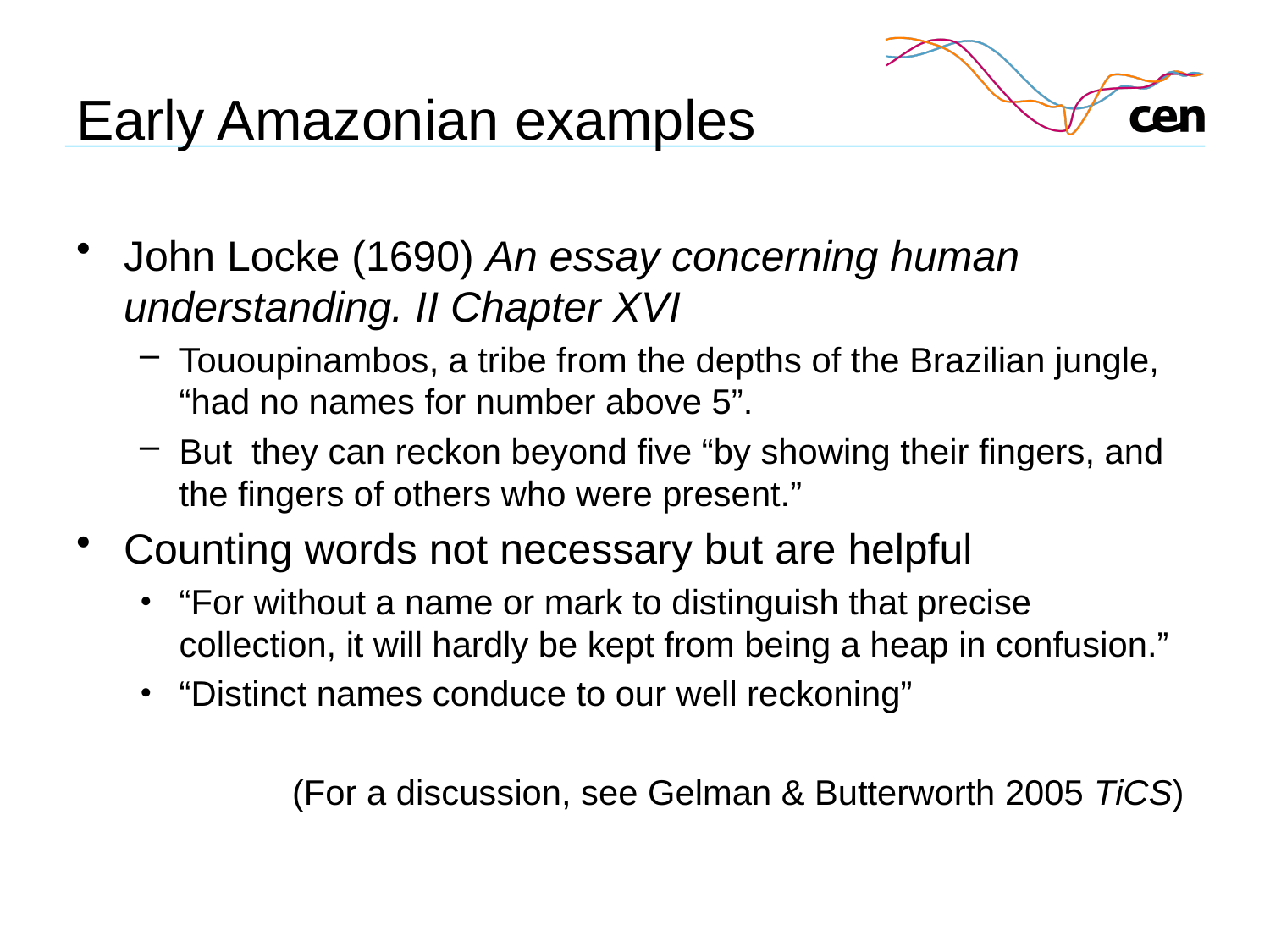

# Early Amazonian examples
John Locke (1690) An essay concerning human understanding. II Chapter XVI
Tououpinambos, a tribe from the depths of the Brazilian jungle, “had no names for number above 5”.
But  they can reckon beyond five “by showing their fingers, and the fingers of others who were present.”
Counting words not necessary but are helpful
“For without a name or mark to distinguish that precise collection, it will hardly be kept from being a heap in confusion.”
“Distinct names conduce to our well reckoning”

(For a discussion, see Gelman & Butterworth 2005 TiCS)